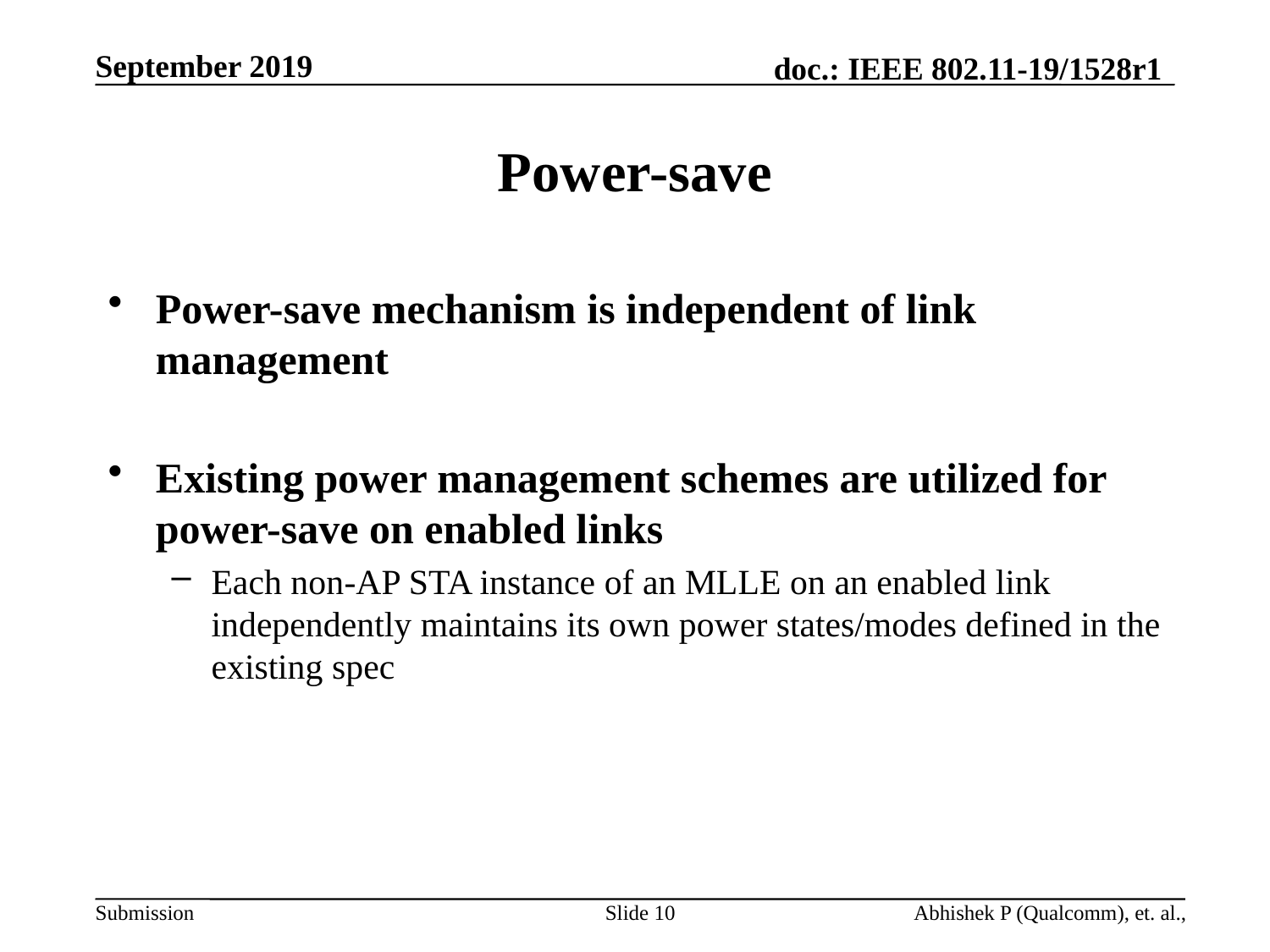

# Power-save
Power-save mechanism is independent of link management

Existing power management schemes are utilized for power-save on enabled links
Each non-AP STA instance of an MLLE on an enabled link independently maintains its own power states/modes defined in the existing spec
Slide 10
Abhishek P (Qualcomm), et. al.,